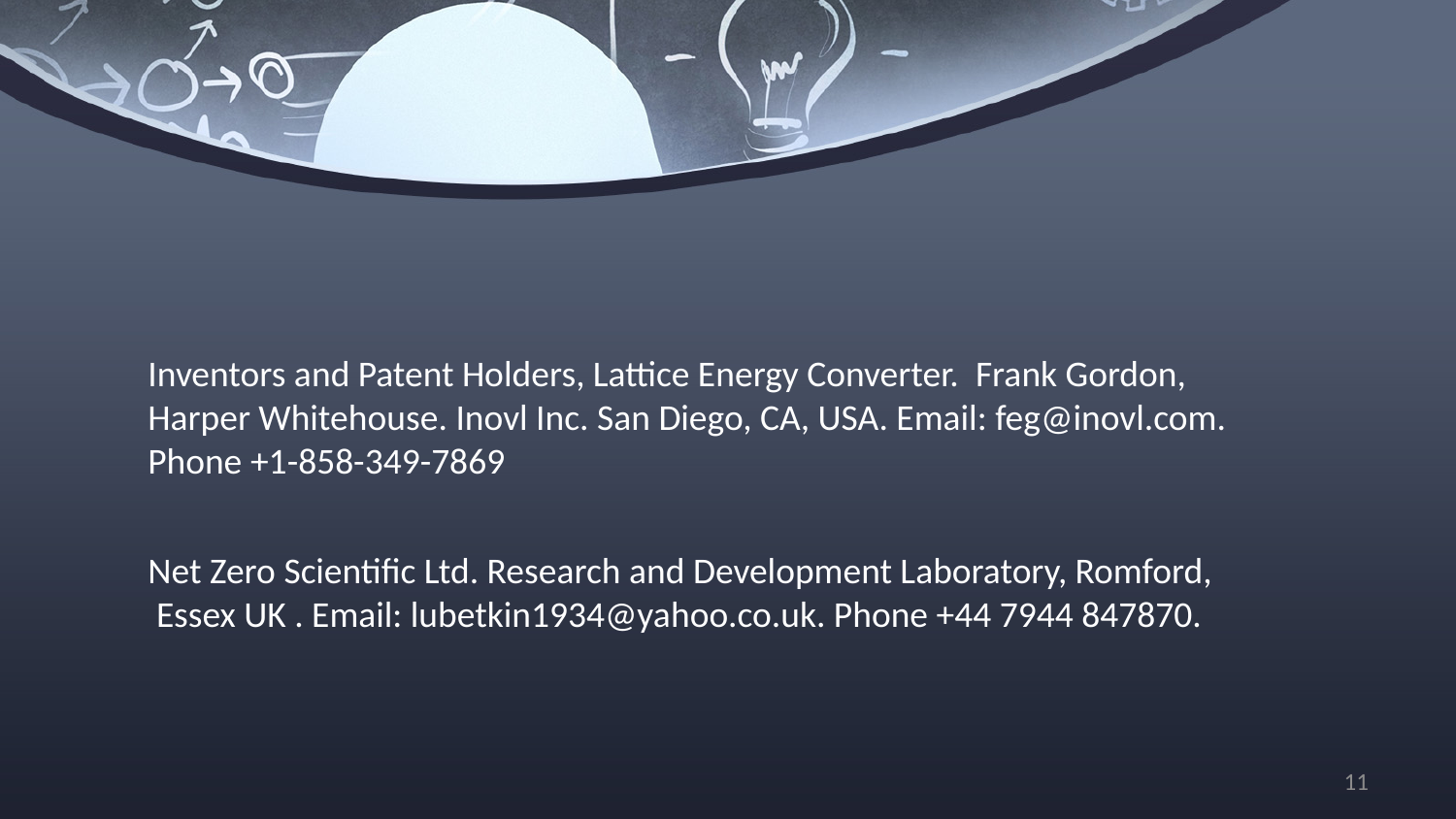

Inventors and Patent Holders, Lattice Energy Converter.  Frank Gordon,  Harper Whitehouse. Inovl Inc. San Diego, CA, USA. Email: feg@inovl.com. Phone +1-858-349-7869
Net Zero Scientific Ltd. Research and Development Laboratory, Romford,
 Essex UK . Email: lubetkin1934@yahoo.co.uk. Phone +44 7944 847870.
11